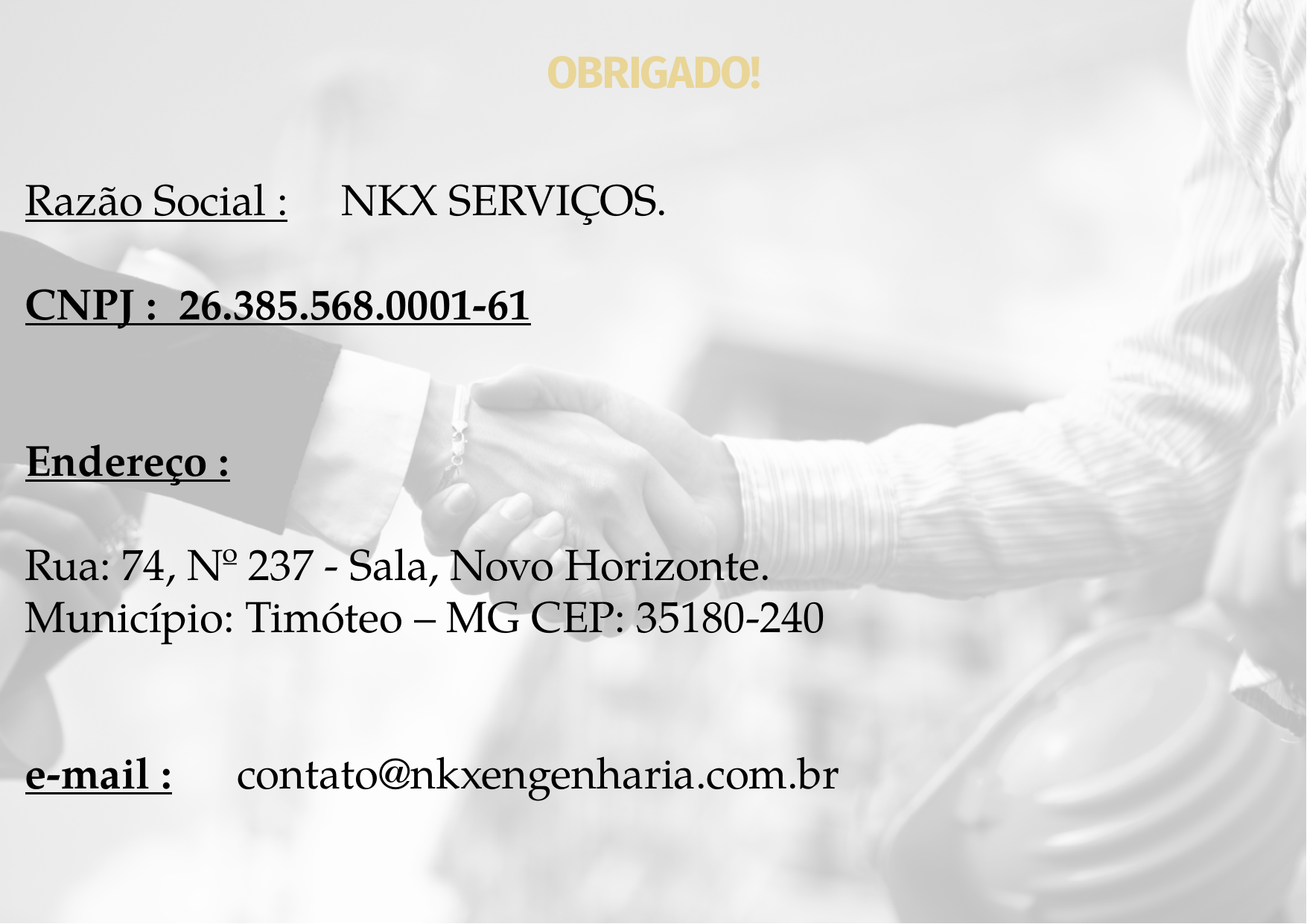

OBRIGADO!
Razão Social :     NKX SERVIÇOS.

CNPJ :  26.385.568.0001-61

Endereço :

Rua: 74, Nº 237 - Sala, Novo Horizonte.
Município: Timóteo – MG CEP: 35180-240

e-mail :      contato@nkxengenharia.com.br